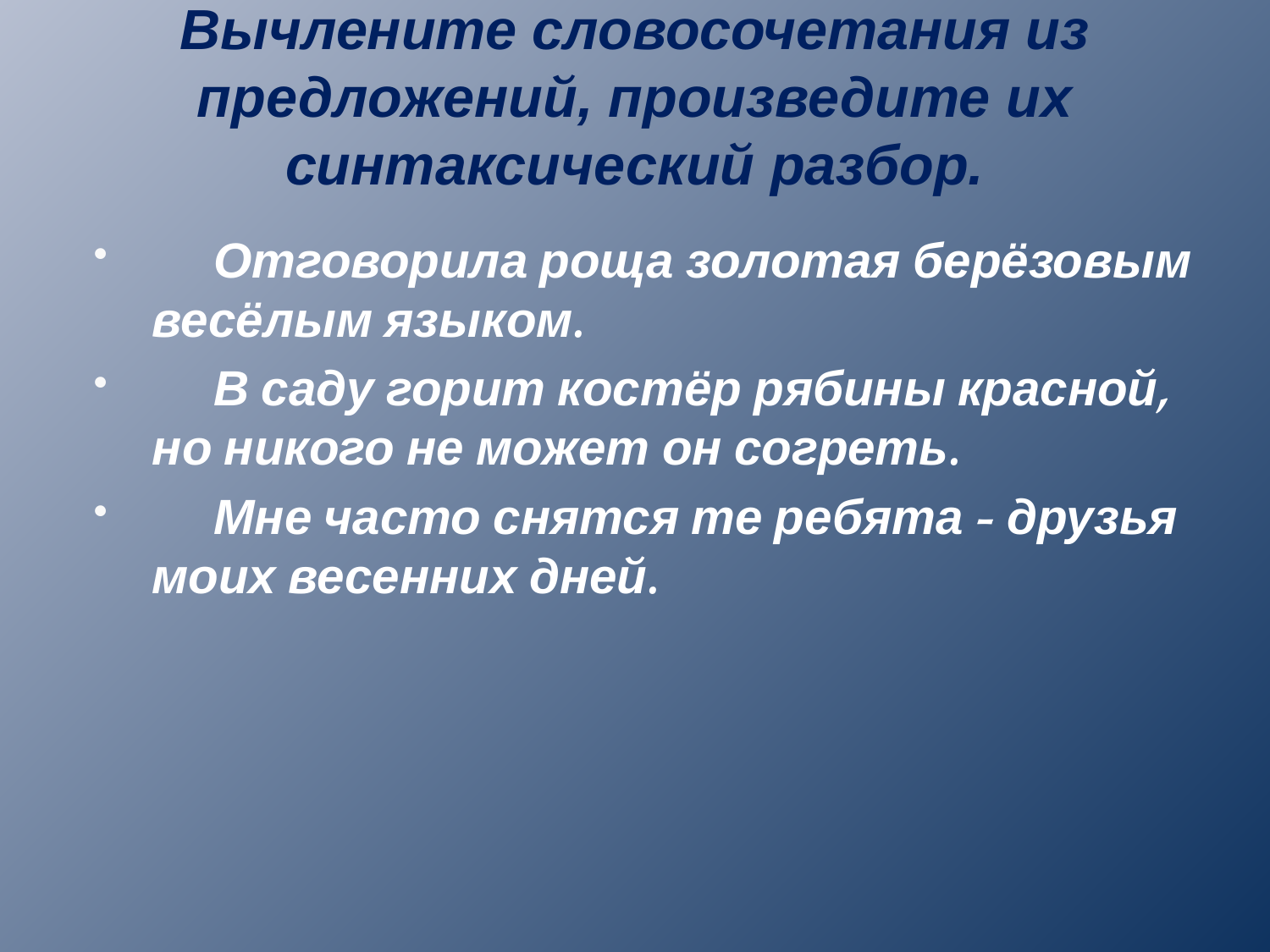

# Вычлените словосочетания из предложений, произведите их синтаксический разбор.
     Отговорила роща золотая берёзовым весёлым языком.
     В саду горит костёр рябины красной, но никого не может он согреть.
     Мне часто снятся те ребята - друзья моих весенних дней.